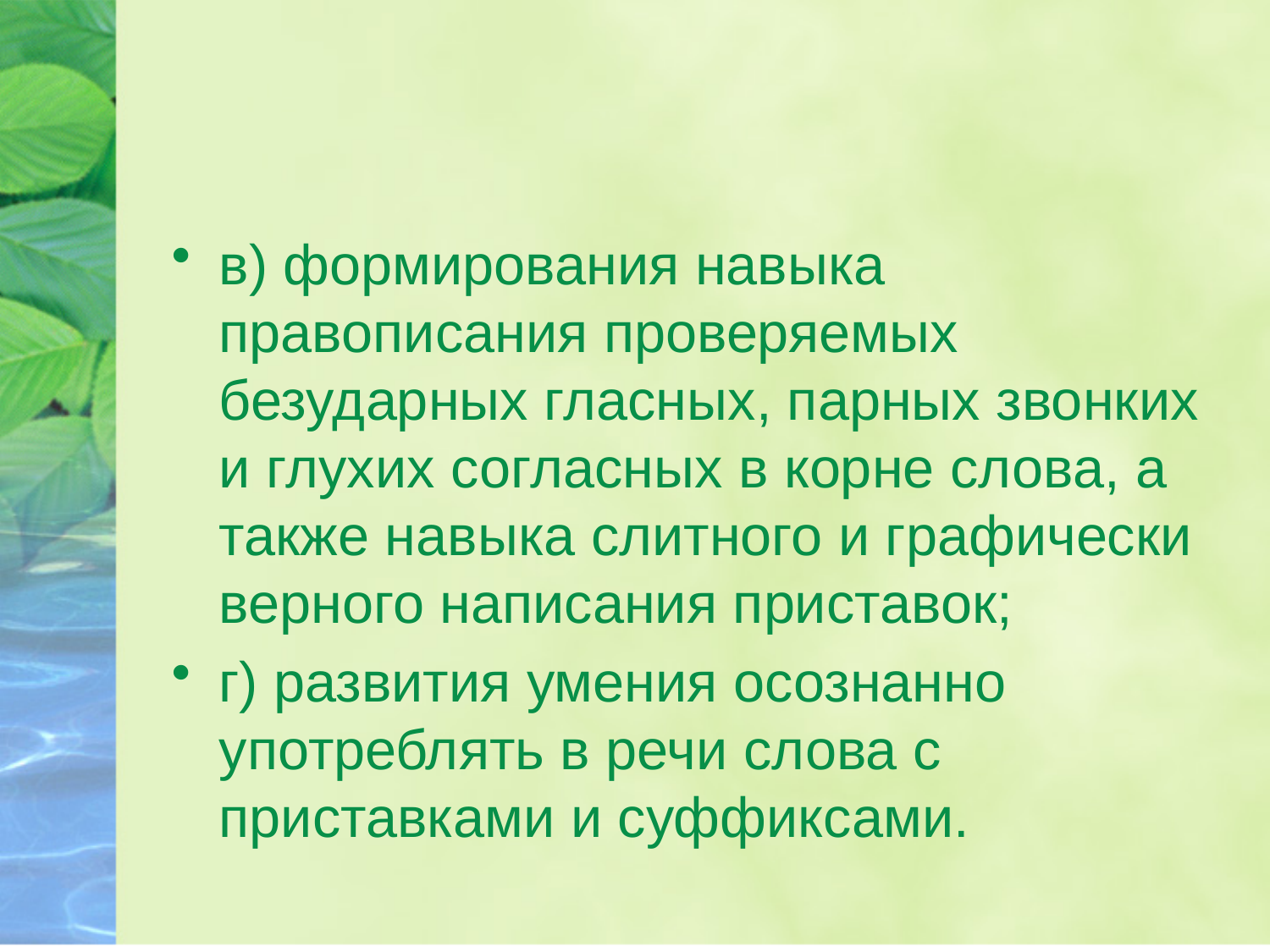

#
в) формирования навыка правописания проверяемых безударных гласных, парных звонких и глухих согласных в корне слова, а также навыка слитного и графически верного написания приставок;
г) развития умения осознанно употреблять в речи слова с приставками и суффиксами.